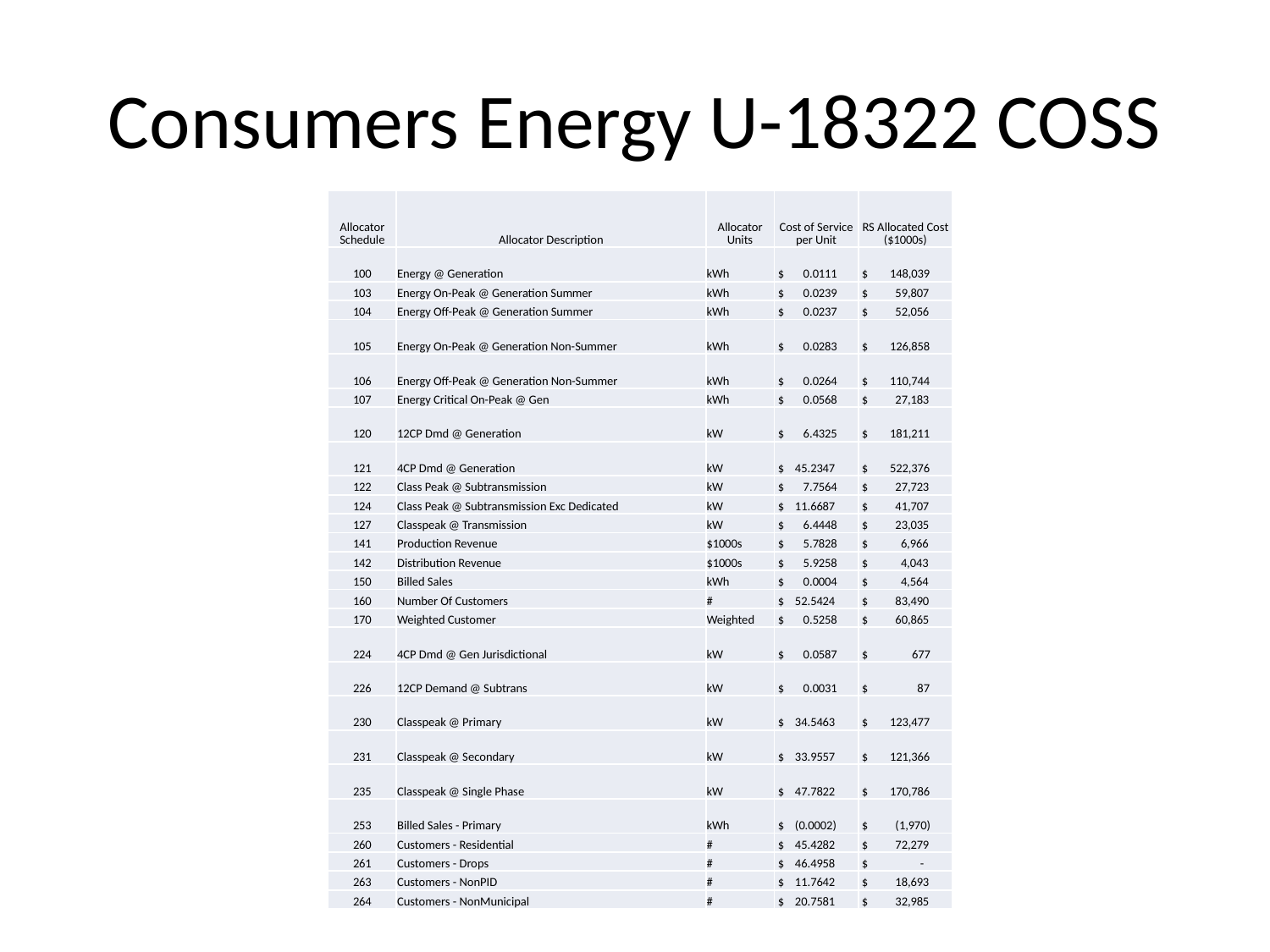

# Consumers Energy U-18322 COSS
| Allocator Schedule | Allocator Description | Allocator Units | Cost of Service per Unit | RS Allocated Cost ($1000s) |
| --- | --- | --- | --- | --- |
| 100 | Energy @ Generation | kWh | $ 0.0111 | $ 148,039 |
| 103 | Energy On-Peak @ Generation Summer | kWh | $ 0.0239 | $ 59,807 |
| 104 | Energy Off-Peak @ Generation Summer | kWh | $ 0.0237 | $ 52,056 |
| 105 | Energy On-Peak @ Generation Non-Summer | kWh | $ 0.0283 | $ 126,858 |
| 106 | Energy Off-Peak @ Generation Non-Summer | kWh | $ 0.0264 | $ 110,744 |
| 107 | Energy Critical On-Peak @ Gen | kWh | $ 0.0568 | $ 27,183 |
| 120 | 12CP Dmd @ Generation | kW | $ 6.4325 | $ 181,211 |
| 121 | 4CP Dmd @ Generation | kW | $ 45.2347 | $ 522,376 |
| 122 | Class Peak @ Subtransmission | kW | $ 7.7564 | $ 27,723 |
| 124 | Class Peak @ Subtransmission Exc Dedicated | kW | $ 11.6687 | $ 41,707 |
| 127 | Classpeak @ Transmission | kW | $ 6.4448 | $ 23,035 |
| 141 | Production Revenue | $1000s | $ 5.7828 | $ 6,966 |
| 142 | Distribution Revenue | $1000s | $ 5.9258 | $ 4,043 |
| 150 | Billed Sales | kWh | $ 0.0004 | $ 4,564 |
| 160 | Number Of Customers | # | $ 52.5424 | $ 83,490 |
| 170 | Weighted Customer | Weighted | $ 0.5258 | $ 60,865 |
| 224 | 4CP Dmd @ Gen Jurisdictional | kW | $ 0.0587 | $ 677 |
| 226 | 12CP Demand @ Subtrans | kW | $ 0.0031 | $ 87 |
| 230 | Classpeak @ Primary | kW | $ 34.5463 | $ 123,477 |
| 231 | Classpeak @ Secondary | kW | $ 33.9557 | $ 121,366 |
| 235 | Classpeak @ Single Phase | kW | $ 47.7822 | $ 170,786 |
| 253 | Billed Sales - Primary | kWh | $ (0.0002) | $ (1,970) |
| 260 | Customers - Residential | # | $ 45.4282 | $ 72,279 |
| 261 | Customers - Drops | # | $ 46.4958 | $ - |
| 263 | Customers - NonPID | # | $ 11.7642 | $ 18,693 |
| 264 | Customers - NonMunicipal | # | $ 20.7581 | $ 32,985 |